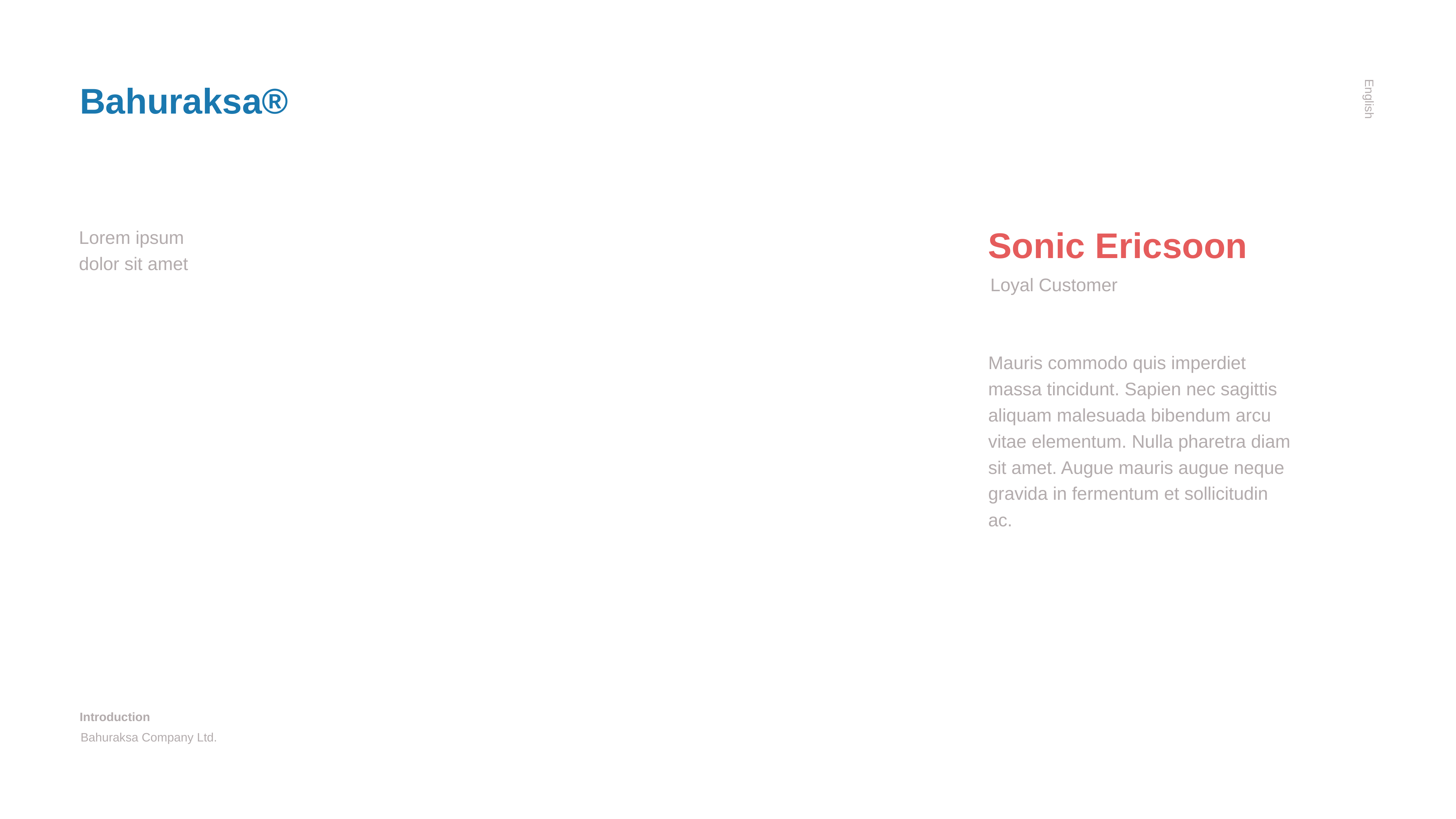

Bahuraksa®
English

Sonic Ericsoon
Lorem ipsum dolor sit amet
Loyal Customer
Mauris commodo quis imperdiet massa tincidunt. Sapien nec sagittis aliquam malesuada bibendum arcu vitae elementum. Nulla pharetra diam sit amet. Augue mauris augue neque gravida in fermentum et sollicitudin ac.

Introduction
Bahuraksa Company Ltd.